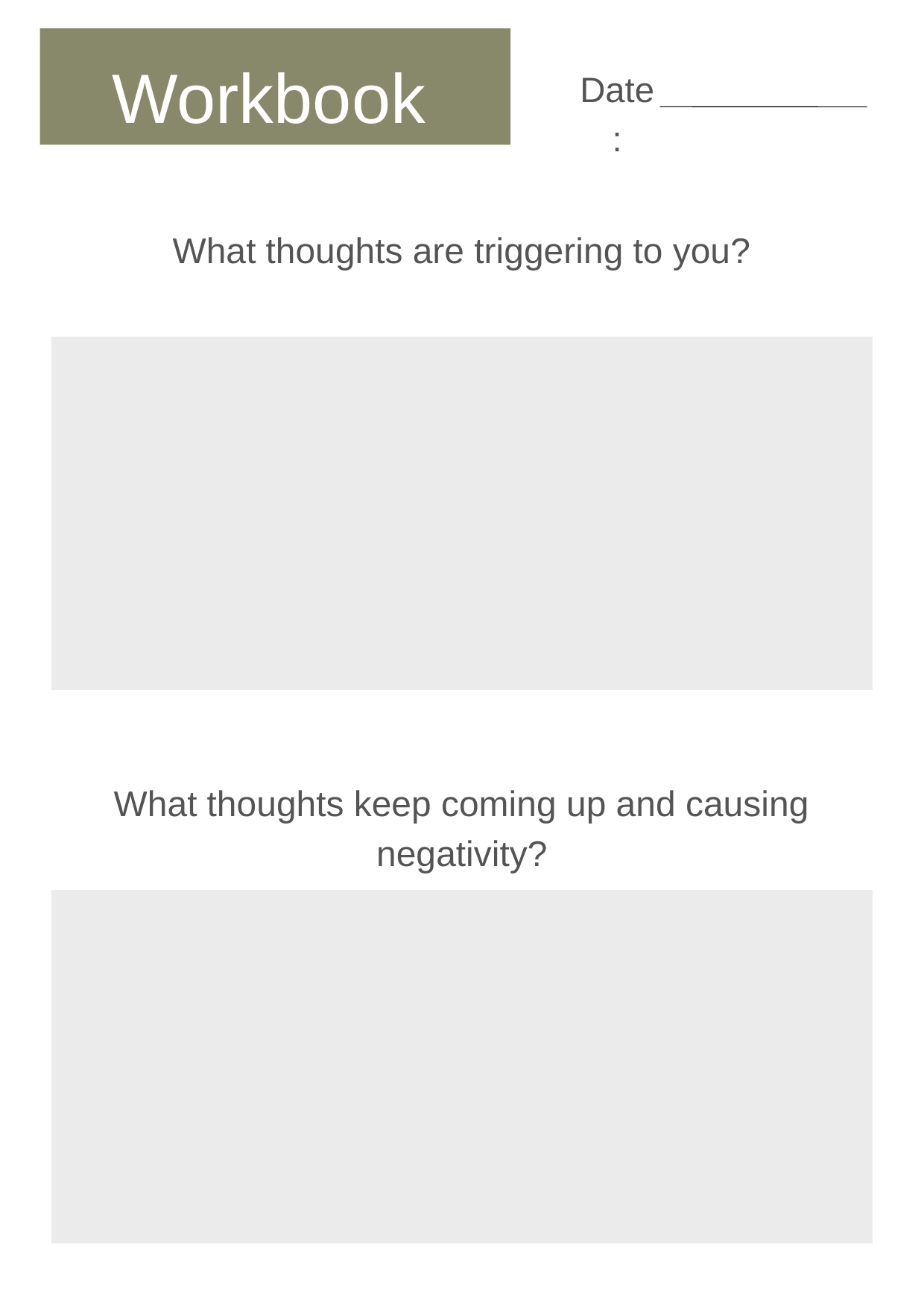

Workbook
Date:

What thoughts are triggering to you?

What thoughts keep coming up and causing negativity?